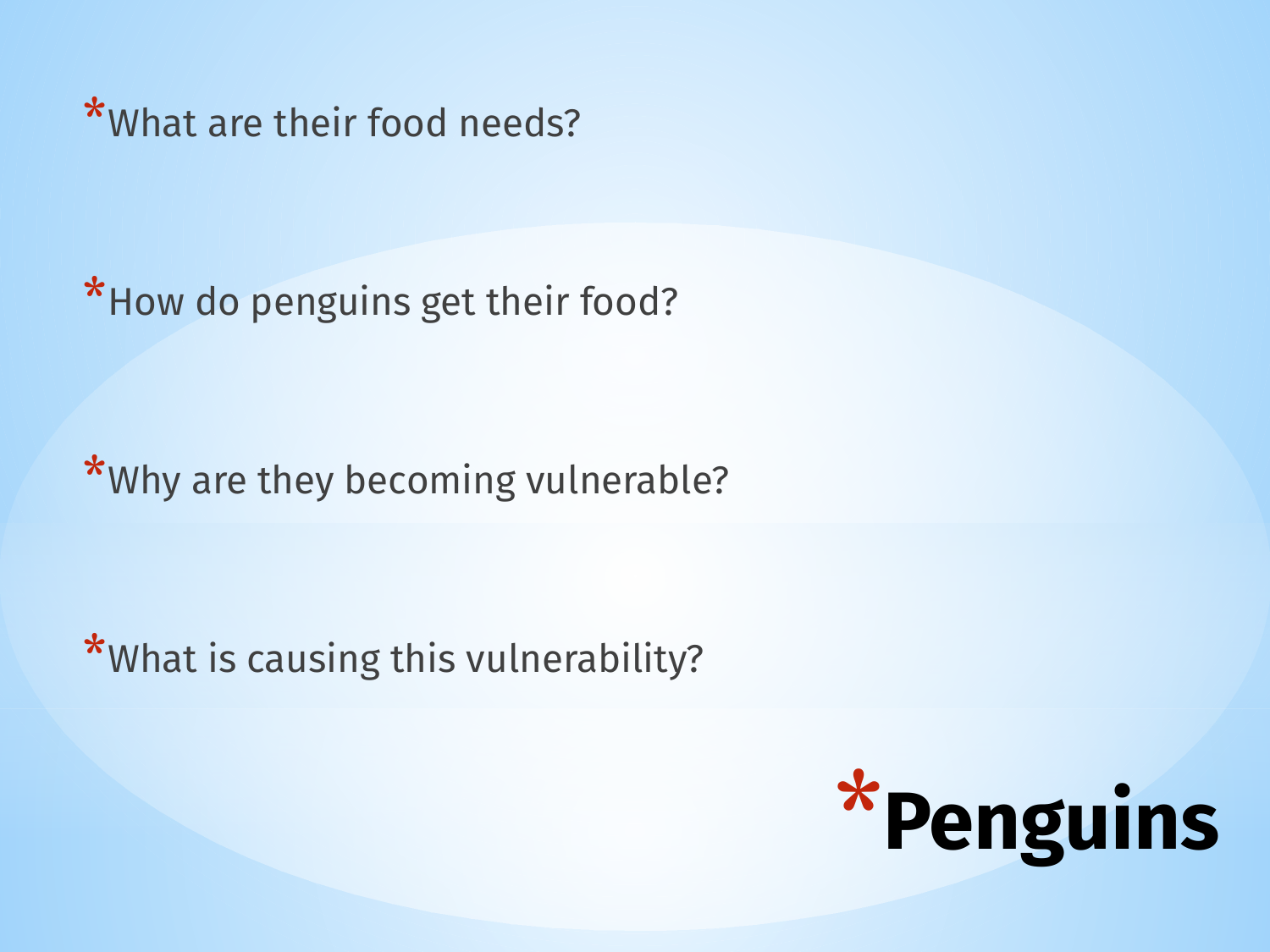

What are their food needs?

How do penguins get their food?

Why are they becoming vulnerable?

What is causing this vulnerability?

# Penguins